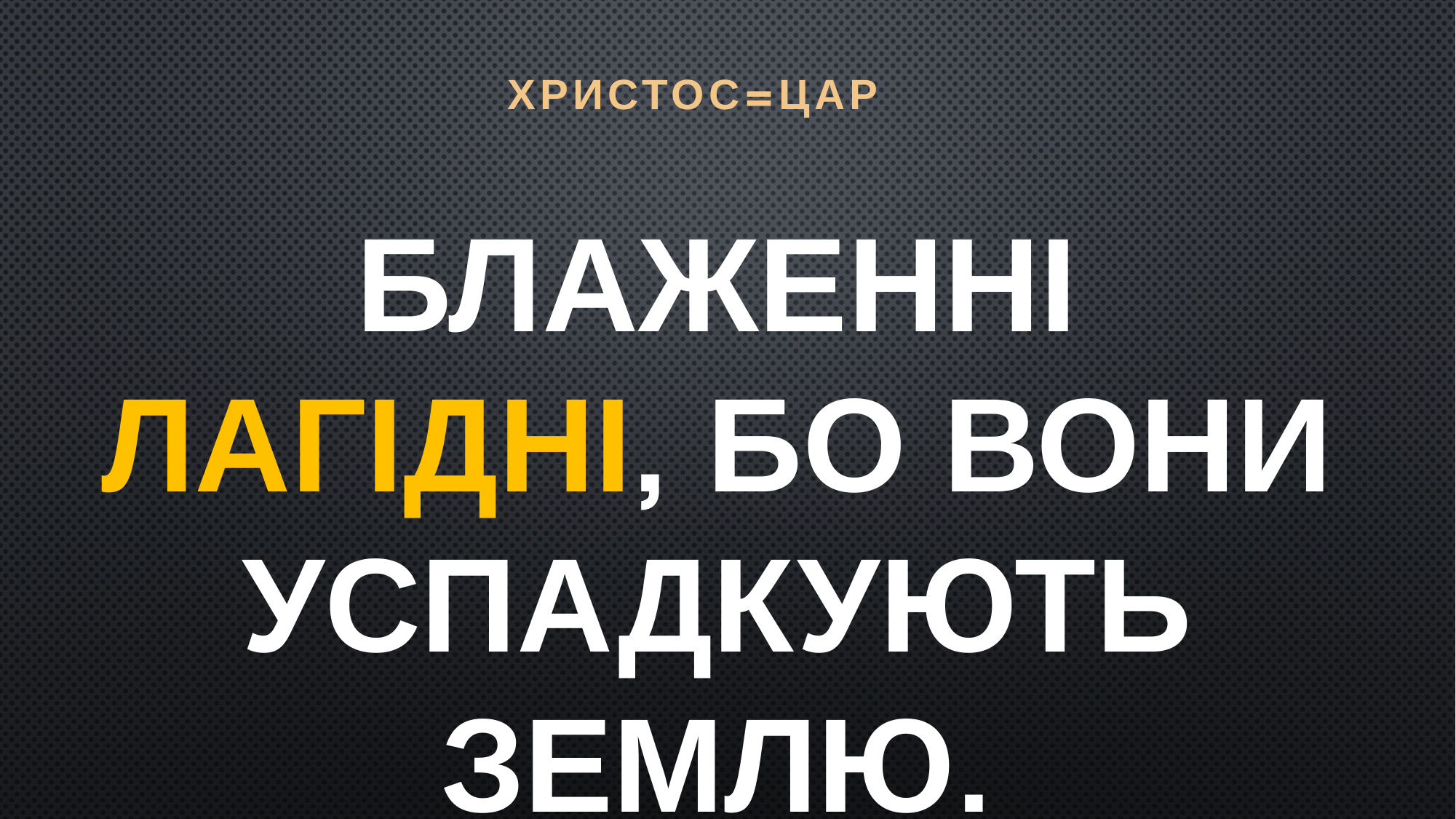

ХРИСТОС=ЦАР
Блаженні лагідні, бо вони успадкують землю.